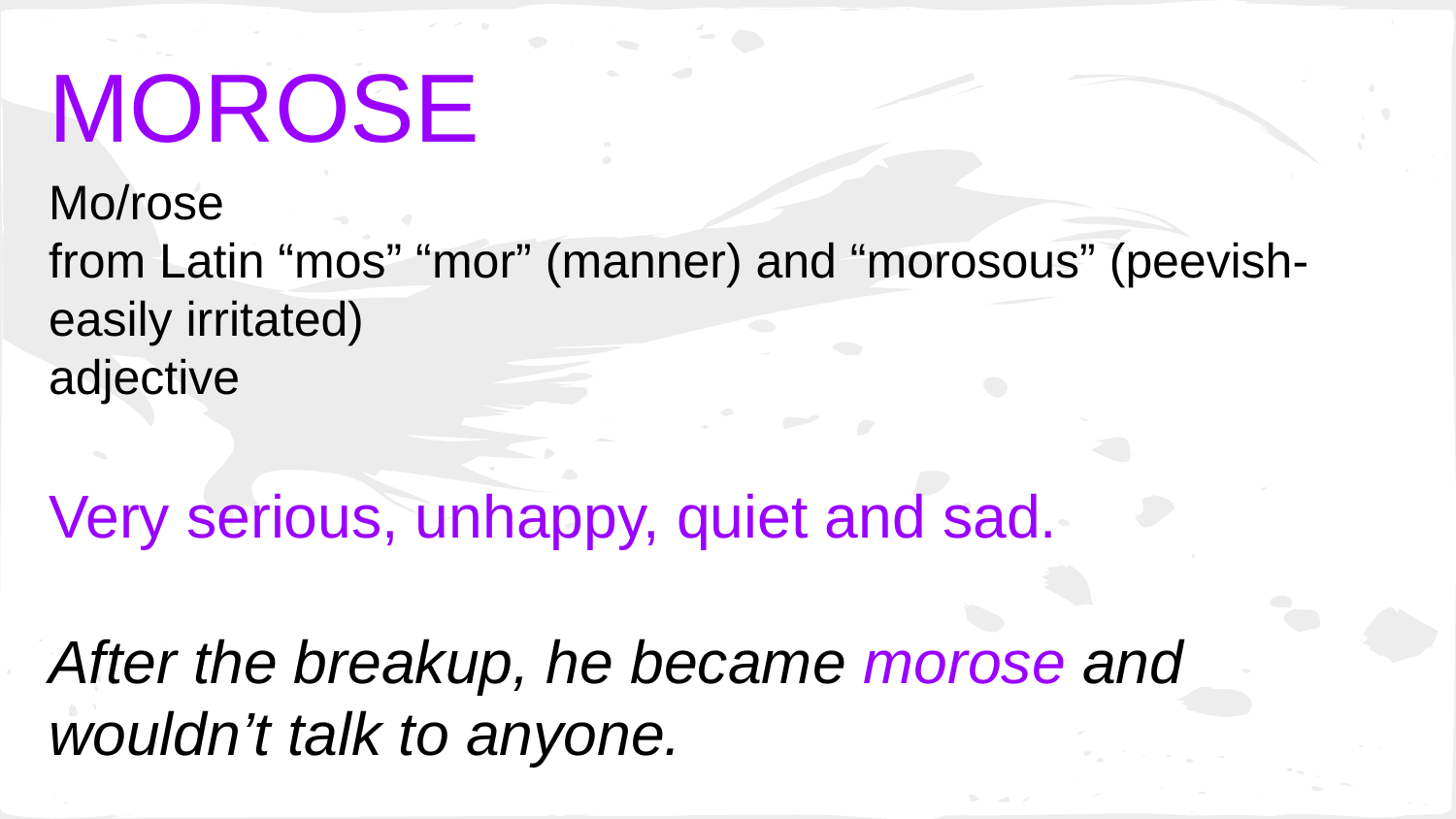

# MOROSE
Mo/rose
from Latin “mos” “mor” (manner) and “morosous” (peevish-easily irritated)
adjective

Very serious, unhappy, quiet and sad.

After the breakup, he became morose and wouldn’t talk to anyone.